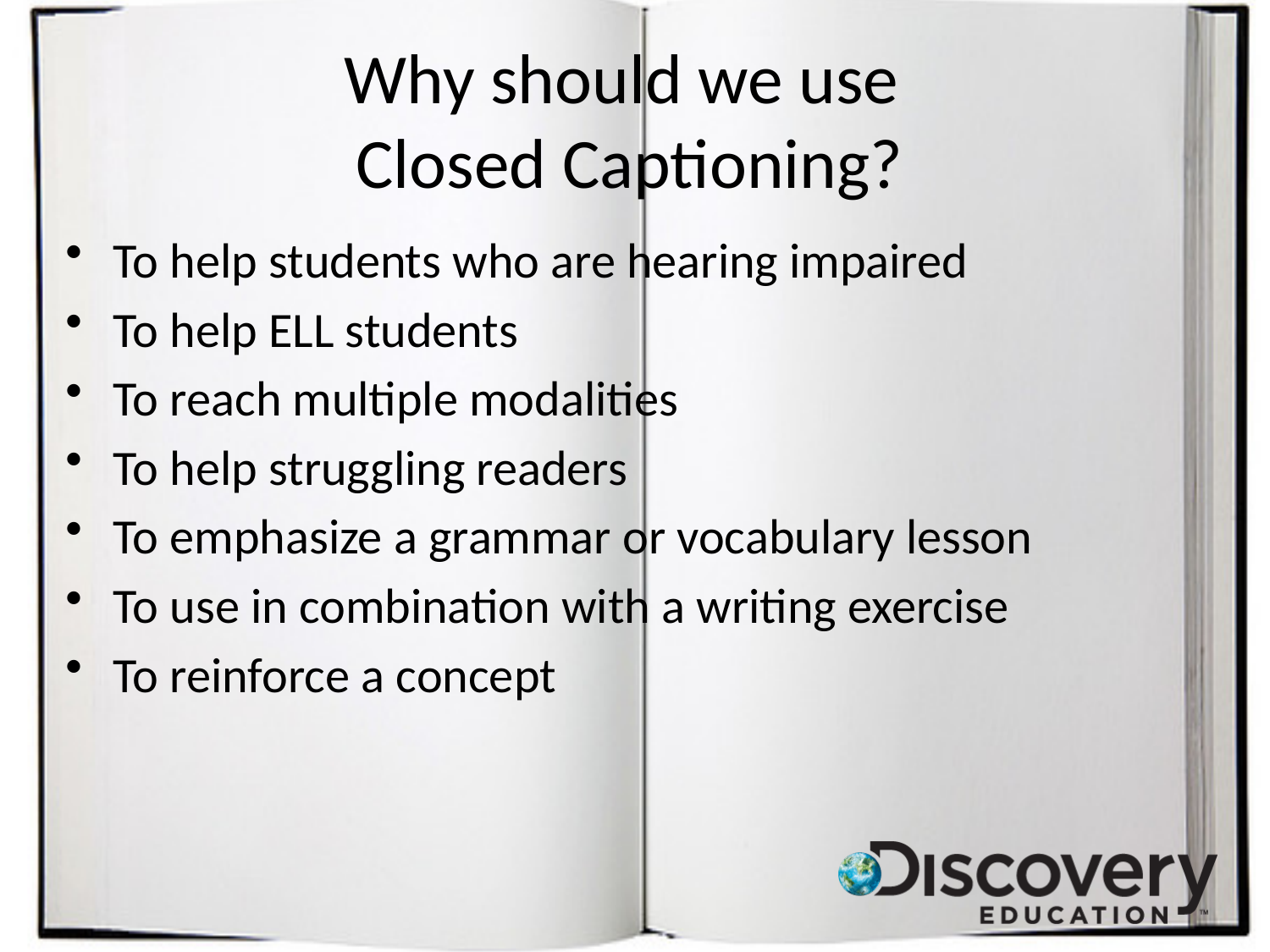

# Why should we use Closed Captioning?
To help students who are hearing impaired
To help ELL students
To reach multiple modalities
To help struggling readers
To emphasize a grammar or vocabulary lesson
To use in combination with a writing exercise
To reinforce a concept